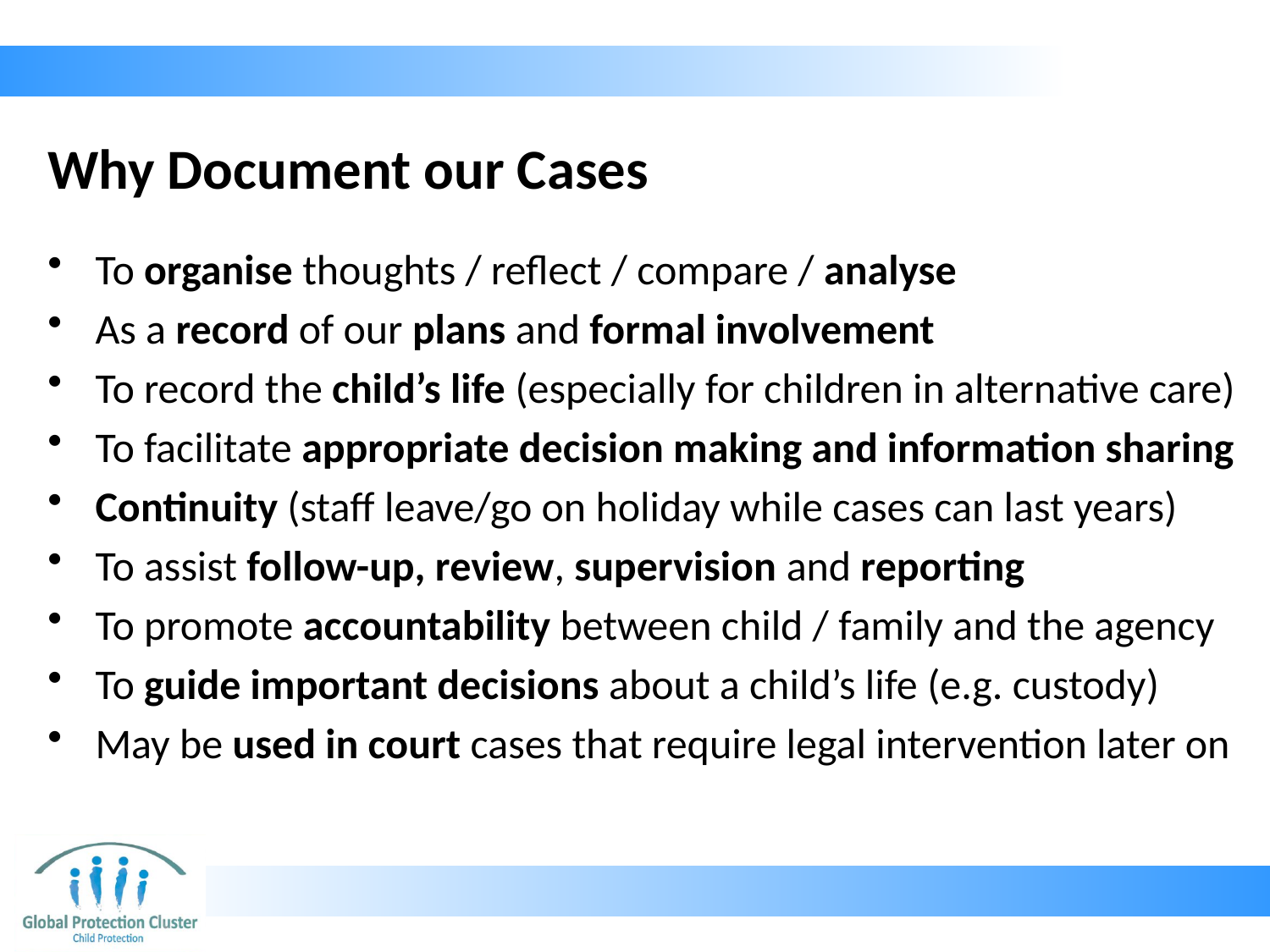

# Why Document our Cases
To organise thoughts / reflect / compare / analyse
As a record of our plans and formal involvement
To record the child’s life (especially for children in alternative care)
To facilitate appropriate decision making and information sharing
Continuity (staff leave/go on holiday while cases can last years)
To assist follow-up, review, supervision and reporting
To promote accountability between child / family and the agency
To guide important decisions about a child’s life (e.g. custody)
May be used in court cases that require legal intervention later on